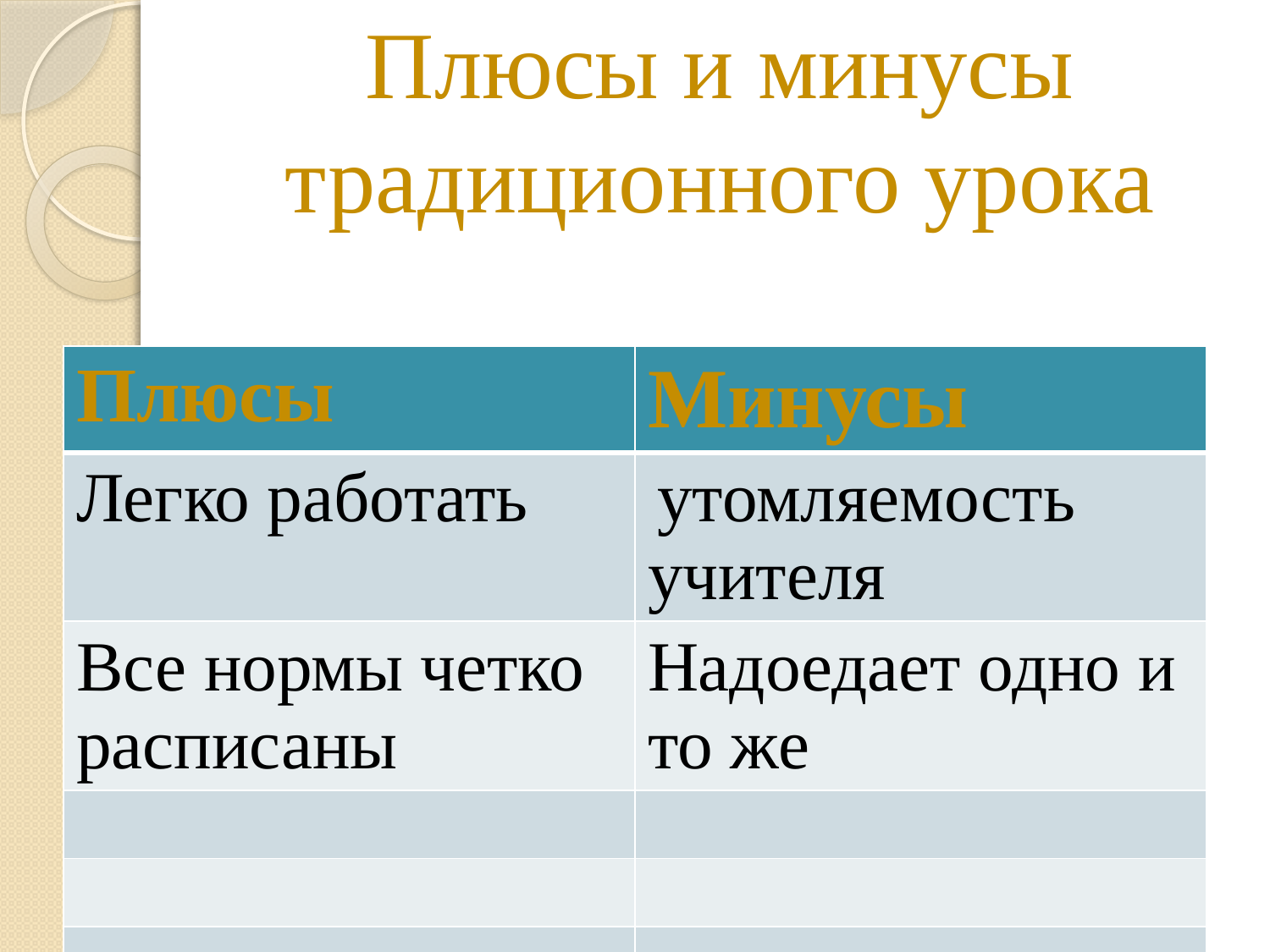

# Плюсы и минусы традиционного урока
| Плюсы | Минусы |
| --- | --- |
| Легко работать | утомляемость учителя |
| Все нормы четко расписаны | Надоедает одно и то же |
|  |  |
|  |  |
|  |  |